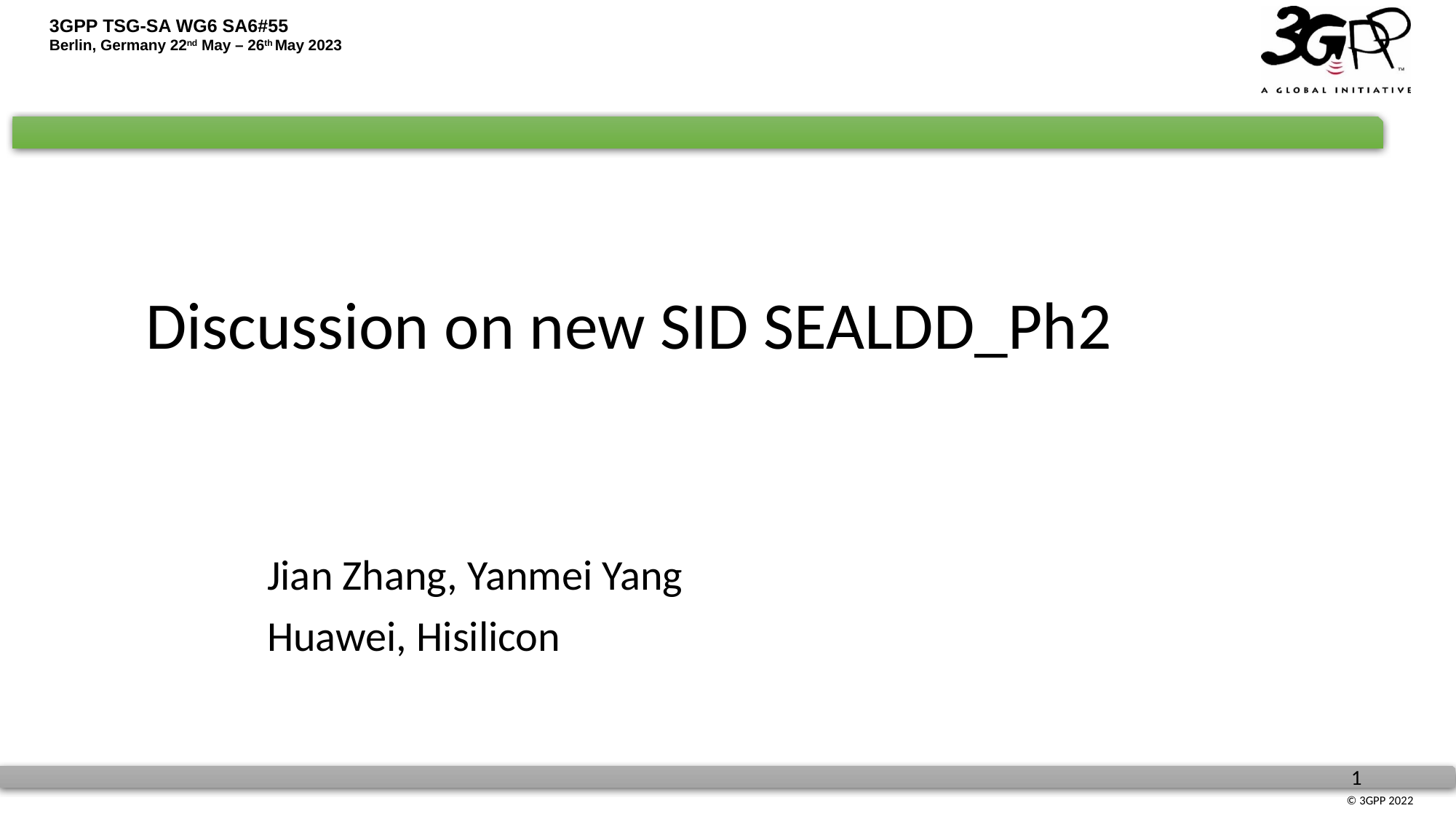

# Discussion on new SID SEALDD_Ph2
Jian Zhang, Yanmei Yang
Huawei, Hisilicon